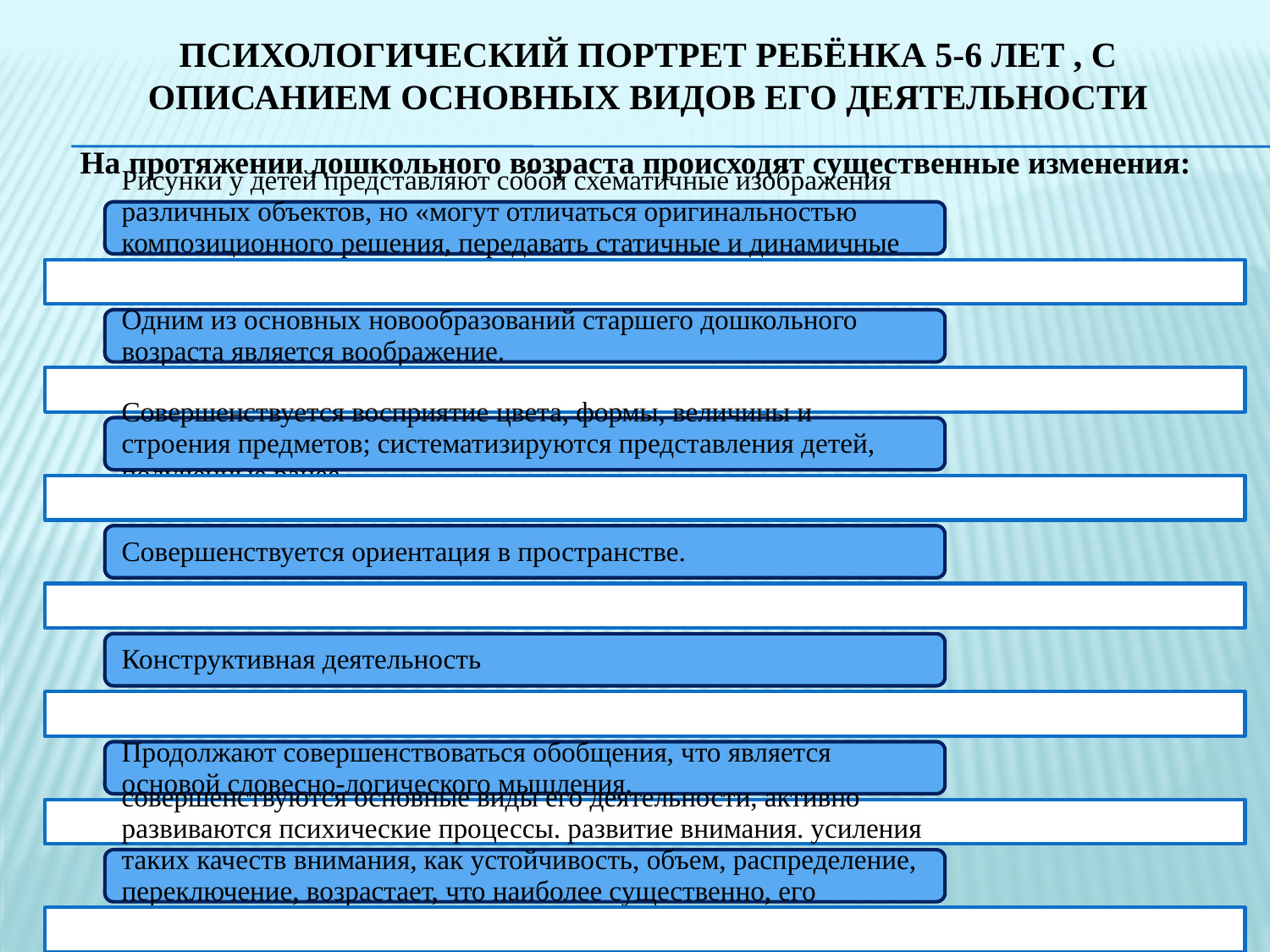

# психологический портрет ребёнка 5-6 лет , с описанием основных видов его деятельности
На протяжении дошкольного возраста происходят существенные изменения:
Рисунки у детей представляют собой схематичные изображения различных объектов, но «могут отличаться оригинальностью композиционного решения, передавать статичные и динамичные отношения».
Одним из основных новообразований старшего дошкольного возраста является воображение.
Совершенствуется восприятие цвета, формы, величины и строения предметов; систематизируются представления детей, полученные ранее.
Совершенствуется ориентация в пространстве.
Конструктивная деятельность
Продолжают совершенствоваться обобщения, что является основой словесно-логического мышления.